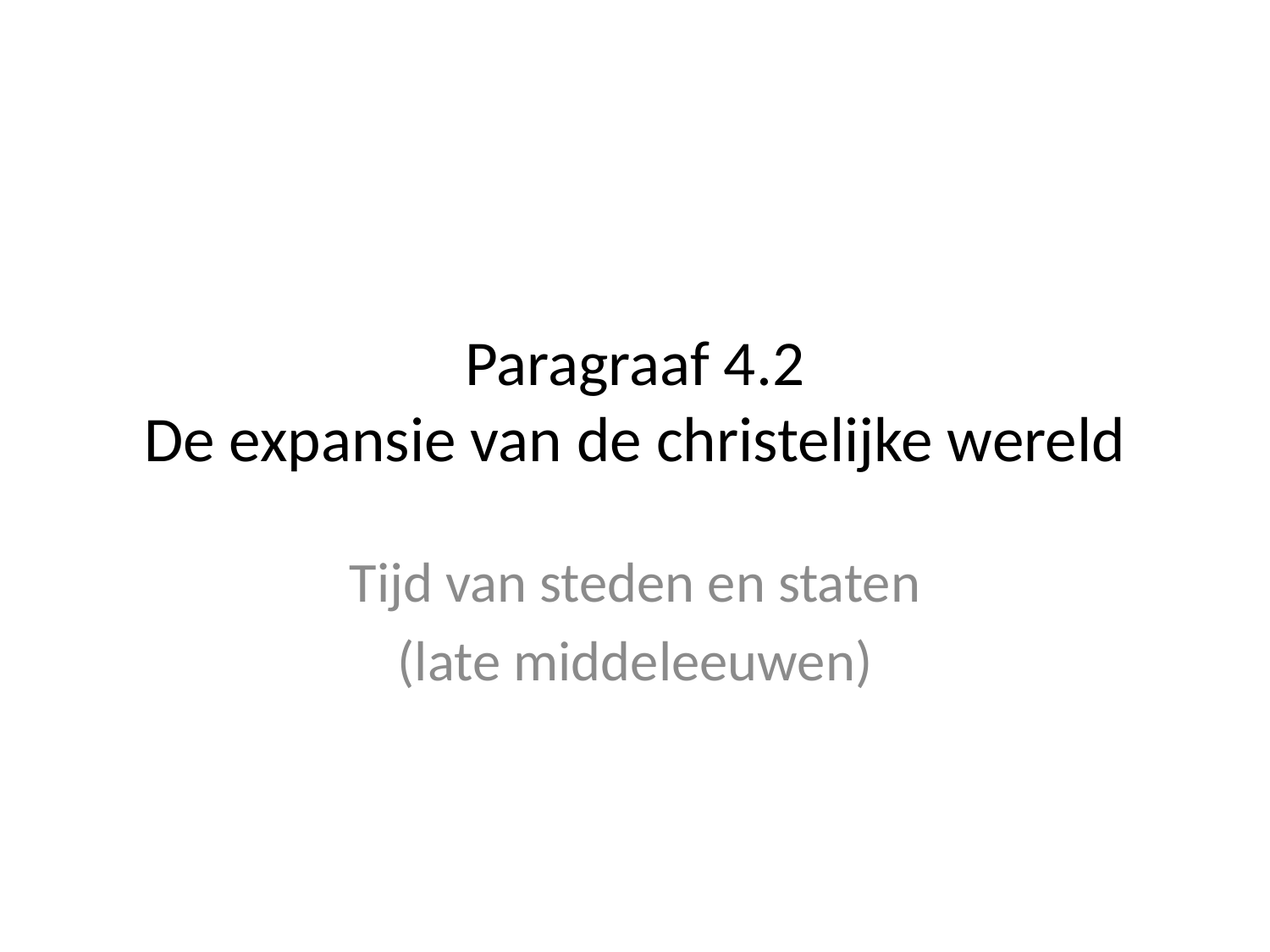

# Paragraaf 4.2 De expansie van de christelijke wereld
Tijd van steden en staten
(late middeleeuwen)